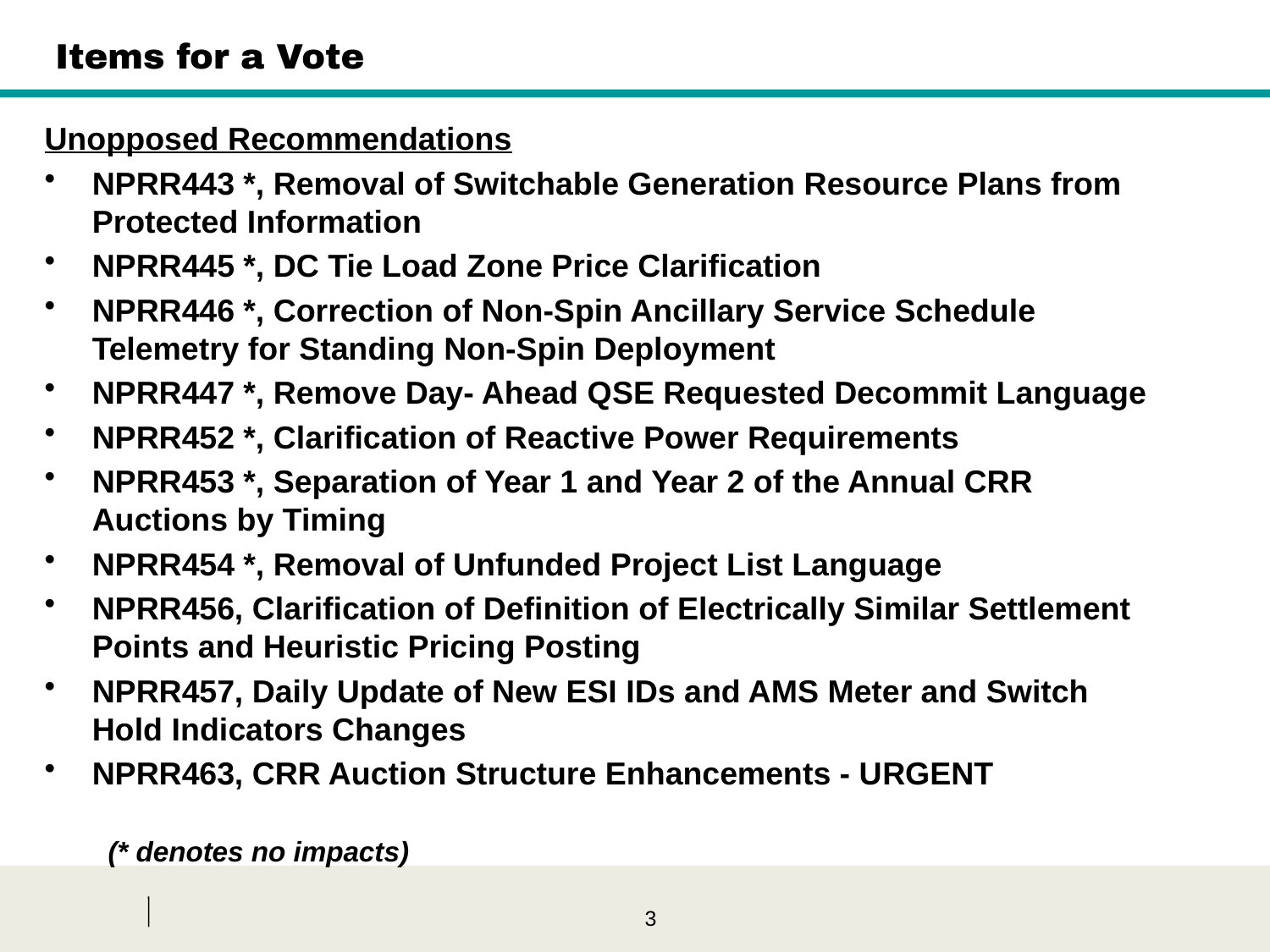

Items for a Vote
Unopposed Recommendations
NPRR443 *, Removal of Switchable Generation Resource Plans from Protected Information
NPRR445 *, DC Tie Load Zone Price Clarification
NPRR446 *, Correction of Non-Spin Ancillary Service Schedule Telemetry for Standing Non-Spin Deployment
NPRR447 *, Remove Day- Ahead QSE Requested Decommit Language
NPRR452 *, Clarification of Reactive Power Requirements
NPRR453 *, Separation of Year 1 and Year 2 of the Annual CRR Auctions by Timing
NPRR454 *, Removal of Unfunded Project List Language
NPRR456, Clarification of Definition of Electrically Similar Settlement Points and Heuristic Pricing Posting
NPRR457, Daily Update of New ESI IDs and AMS Meter and Switch Hold Indicators Changes
NPRR463, CRR Auction Structure Enhancements - Urgent

(* denotes no impacts)